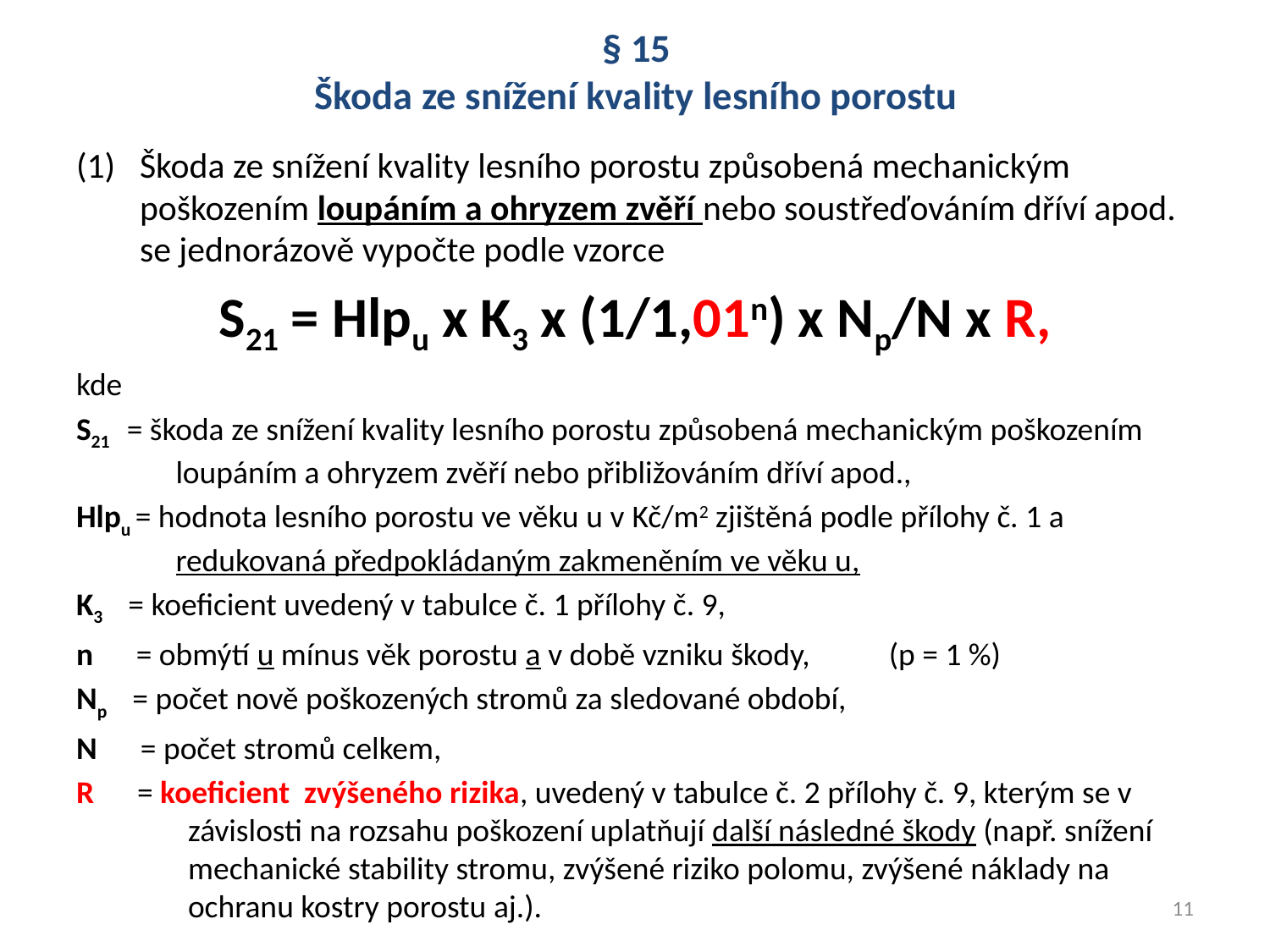

# § 15 Škoda ze snížení kvality lesního porostu
Škoda ze snížení kvality lesního porostu způsobená mechanickým poškozením loupáním a ohryzem zvěří nebo soustřeďováním dříví apod. se jednorázově vypočte podle vzorce
S21 = Hlpu x K3 x (1/1,01n) x Np/N x R,
kde
S21    = škoda ze snížení kvality lesního porostu způsobená mechanickým poškozením loupáním a ohryzem zvěří nebo přibližováním dříví apod.,
Hlpu = hodnota lesního porostu ve věku u v Kč/m2 zjištěná podle přílohy č. 1 a redukovaná předpokládaným zakmeněním ve věku u,
K3      = koeficient uvedený v tabulce č. 1 přílohy č. 9,
n      = obmýtí u mínus věk porostu a v době vzniku škody,           (p = 1 %)
Np      = počet nově poškozených stromů za sledované období,
N      = počet stromů celkem,
R      = koeficient  zvýšeného rizika, uvedený v tabulce č. 2 přílohy č. 9, kterým se v závislosti na rozsahu poškození uplatňují další následné škody (např. snížení mechanické stability stromu, zvýšené riziko polomu, zvýšené náklady na ochranu kostry porostu aj.).
11